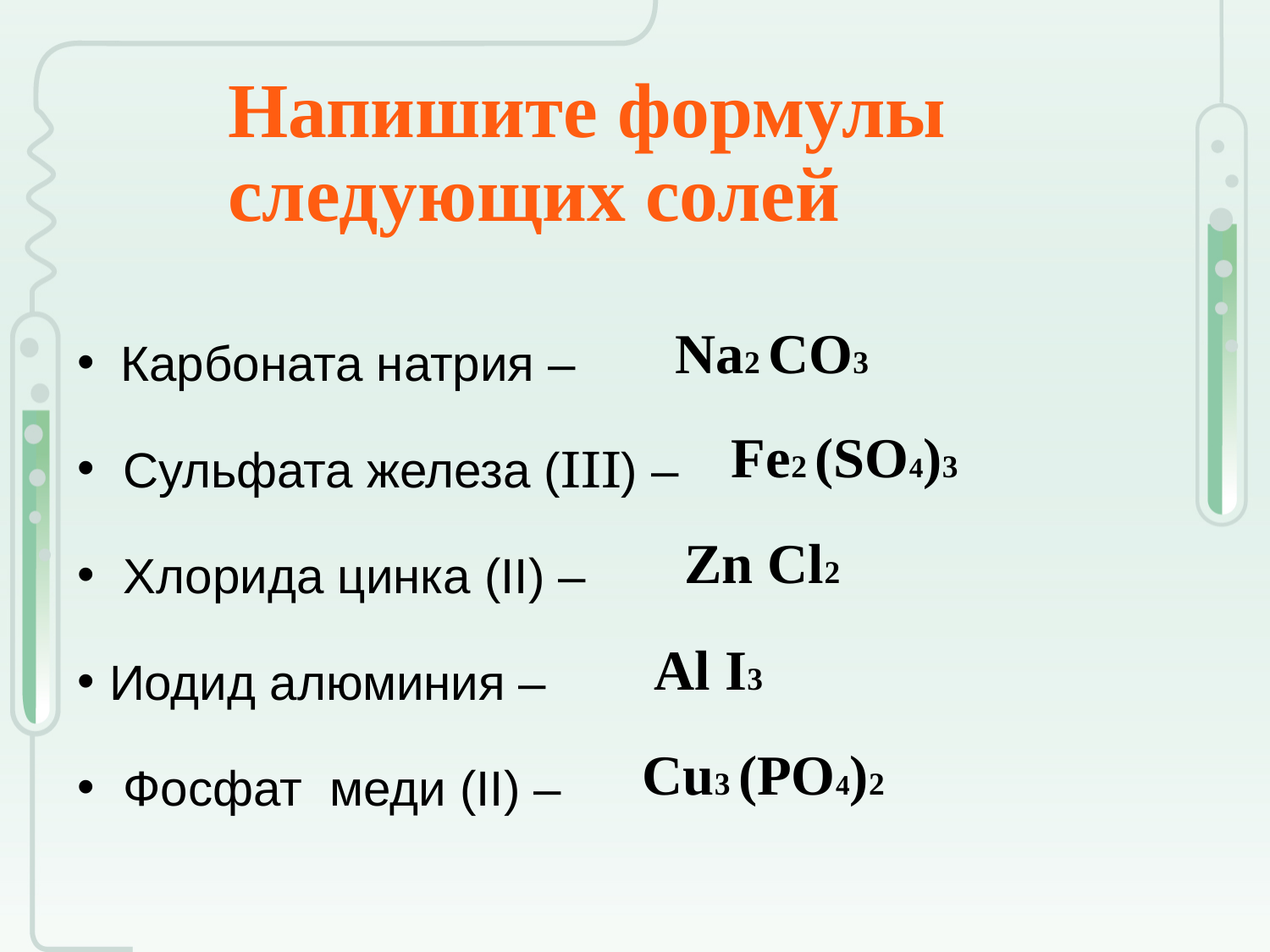

# Напишите формулы следующих солей
 Карбоната натрия –
 Сульфата железа (III) –
 Хлорида цинка (II) –
Иодид алюминия –
 Фосфат  меди (II) –
Na2 CO3
Fe2 (SO4)3
Zn Cl2
Al I3
Cu3 (PO4)2